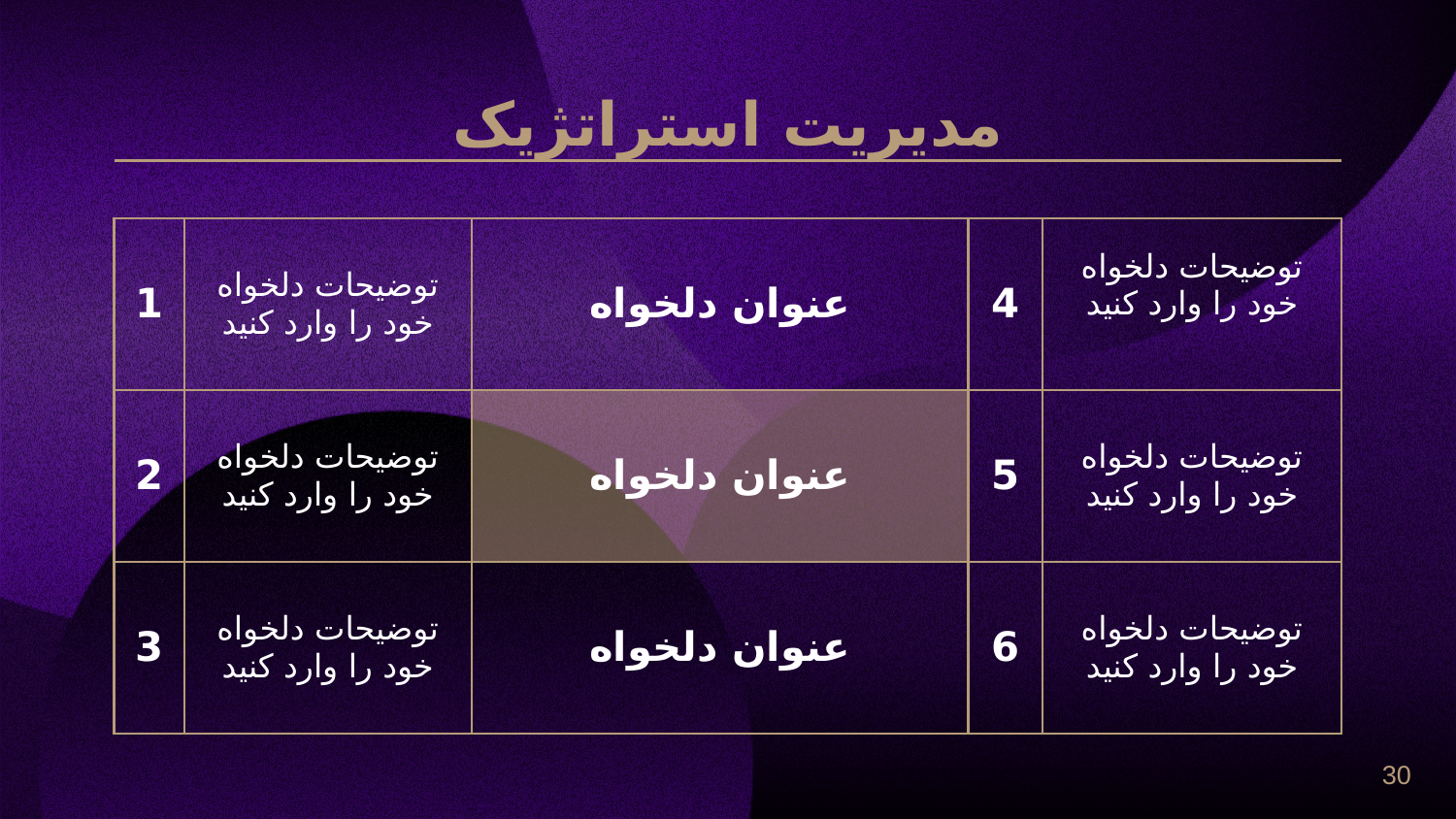

# مدیریت استراتژیک
| 1 | توضیحات دلخواه خود را وارد کنید | عنوان دلخواه | 4 | توضیحات دلخواه خود را وارد کنید |
| --- | --- | --- | --- | --- |
| 2 | توضیحات دلخواه خود را وارد کنید | عنوان دلخواه | 5 | توضیحات دلخواه خود را وارد کنید |
| 3 | توضیحات دلخواه خود را وارد کنید | عنوان دلخواه | 6 | توضیحات دلخواه خود را وارد کنید |
30